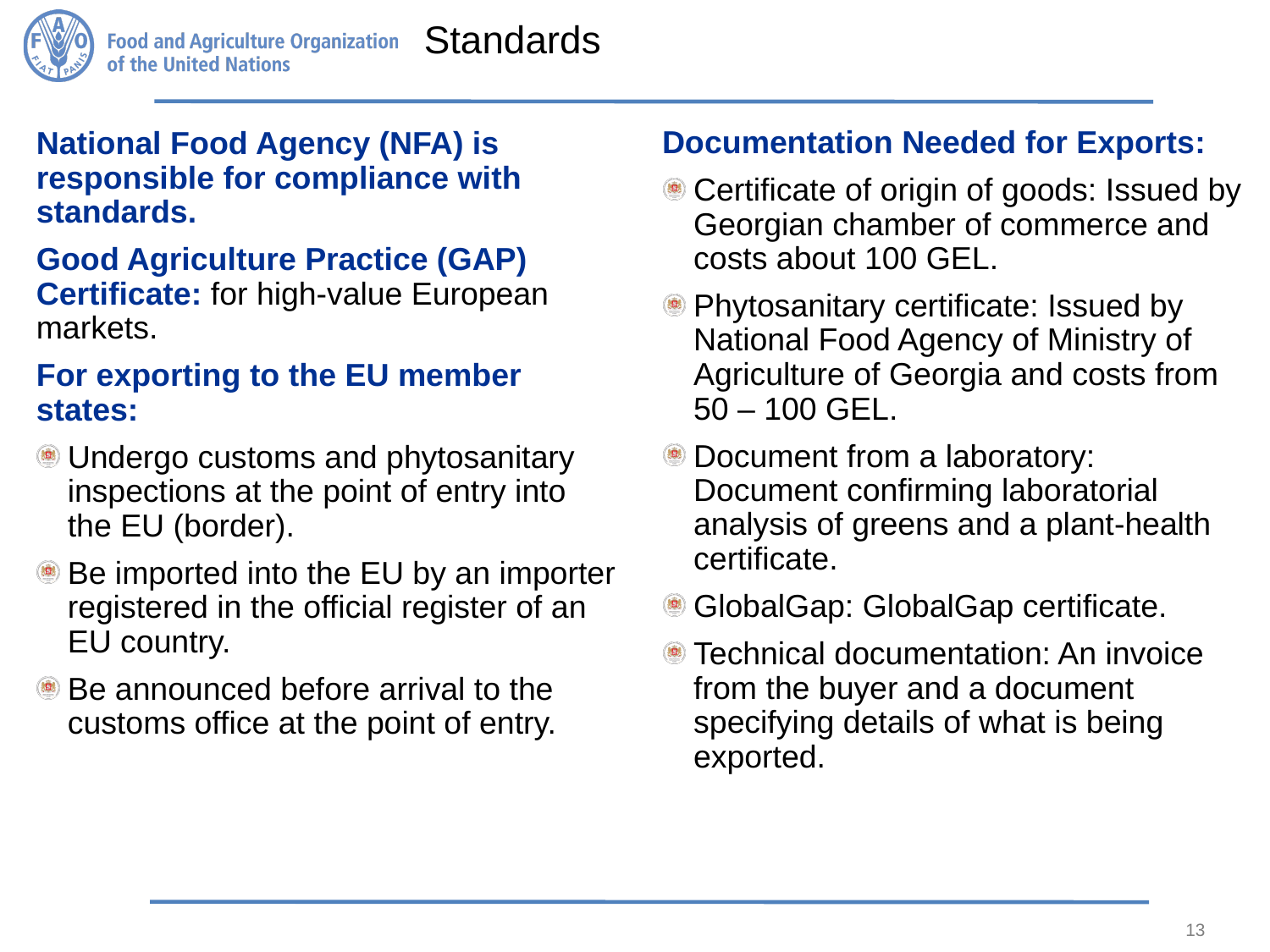

# Standards
Documentation Needed for Exports:
Certificate of origin of goods: Issued by Georgian chamber of commerce and costs about 100 GEL.
Phytosanitary certificate: Issued by National Food Agency of Ministry of Agriculture of Georgia and costs from 50 – 100 GEL.
Document from a laboratory: Document confirming laboratorial analysis of greens and a plant-health certificate.
GlobalGap: GlobalGap certificate.
Technical documentation: An invoice from the buyer and a document specifying details of what is being exported.

National Food Agency (NFA) is responsible for compliance with standards.
Good Agriculture Practice (GAP) Certificate: for high-value European markets.
For exporting to the EU member states:
Undergo customs and phytosanitary inspections at the point of entry into the EU (border).
Be imported into the EU by an importer registered in the official register of an EU country.
Be announced before arrival to the customs office at the point of entry.

13